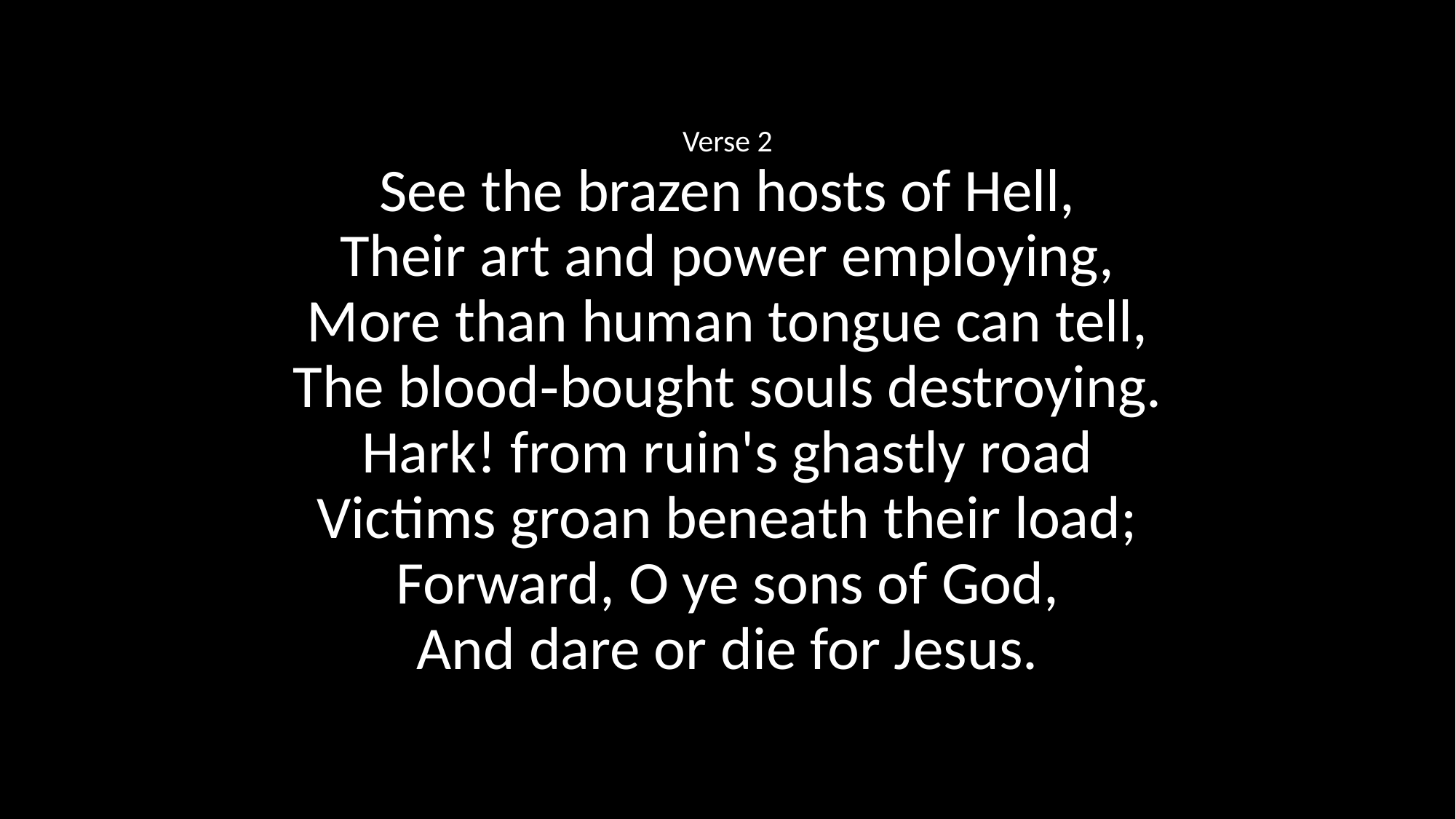

Verse 2
See the brazen hosts of Hell,
Their art and power employing,
More than human tongue can tell,
The blood‑bought souls destroying.
Hark! from ruin's ghastly road
Victims groan beneath their load;
Forward, O ye sons of God,
And dare or die for Jesus.